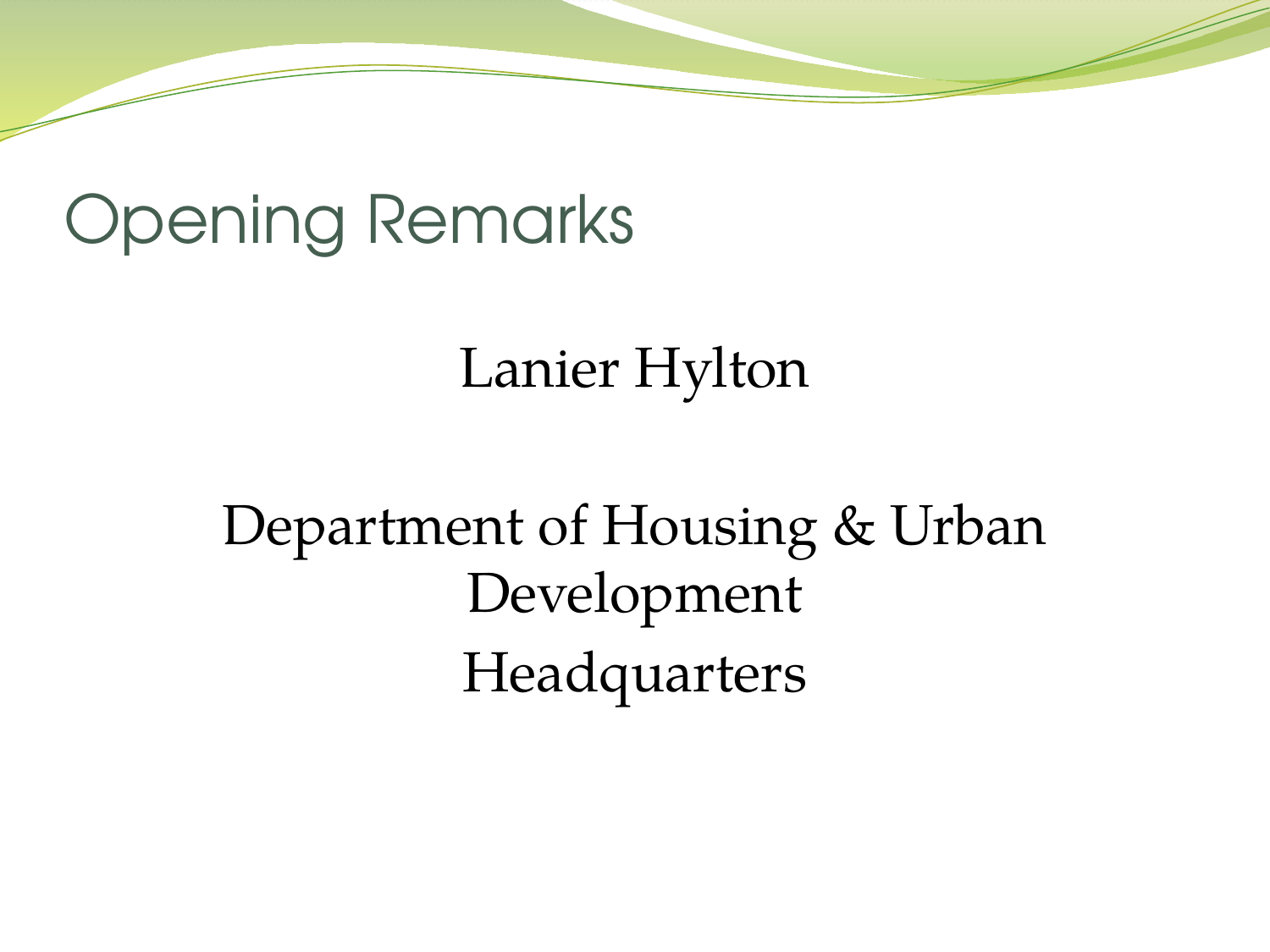

# Opening Remarks
Lanier Hylton

Department of Housing & Urban Development
Headquarters